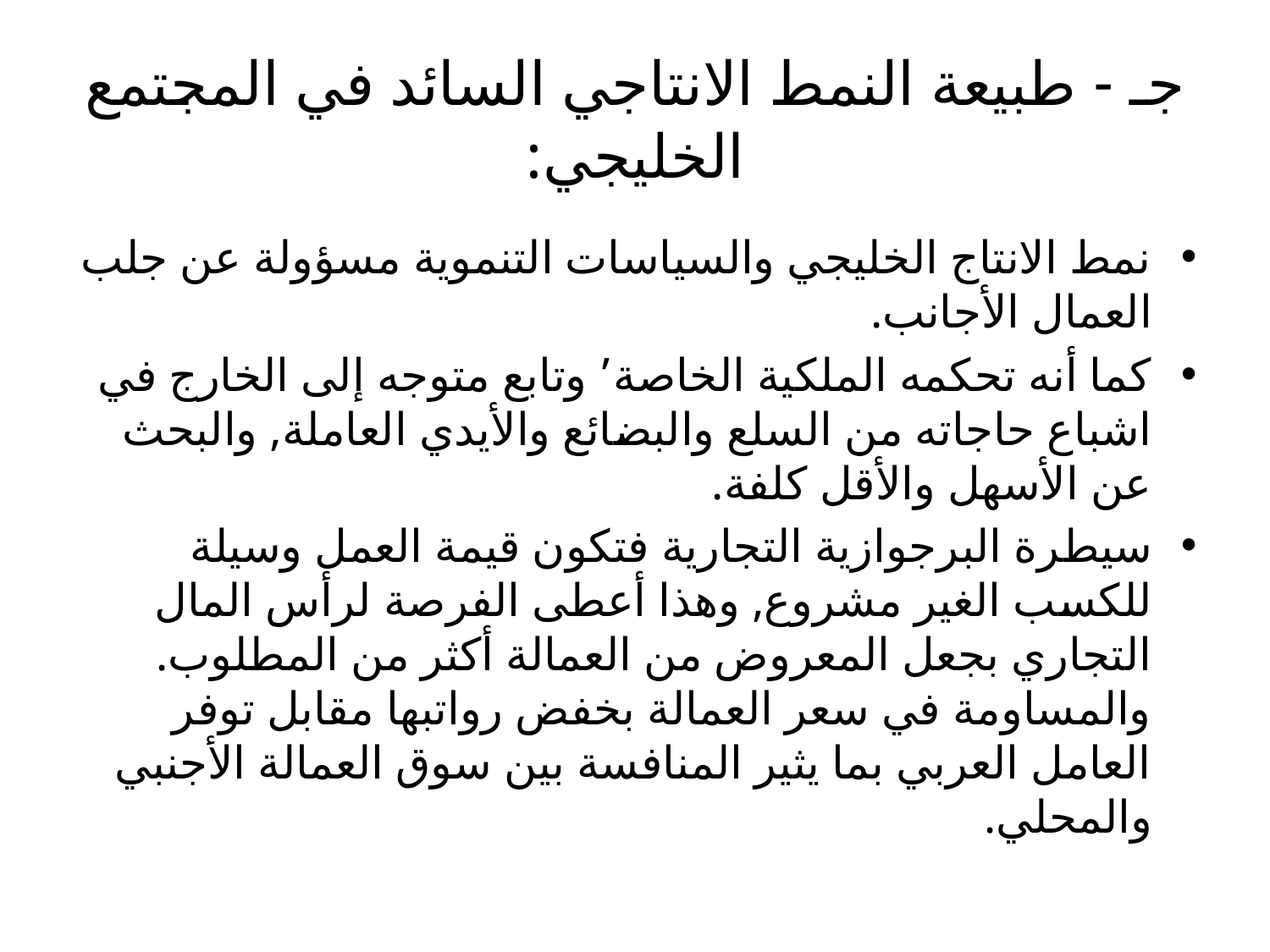

# جـ - طبيعة النمط الانتاجي السائد في المجتمع الخليجي:
نمط الانتاج الخليجي والسياسات التنموية مسؤولة عن جلب العمال الأجانب.
كما أنه تحكمه الملكية الخاصة’ وتابع متوجه إلى الخارج في اشباع حاجاته من السلع والبضائع والأيدي العاملة, والبحث عن الأسهل والأقل كلفة.
سيطرة البرجوازية التجارية فتكون قيمة العمل وسيلة للكسب الغير مشروع, وهذا أعطى الفرصة لرأس المال التجاري بجعل المعروض من العمالة أكثر من المطلوب. والمساومة في سعر العمالة بخفض رواتبها مقابل توفر العامل العربي بما يثير المنافسة بين سوق العمالة الأجنبي والمحلي.